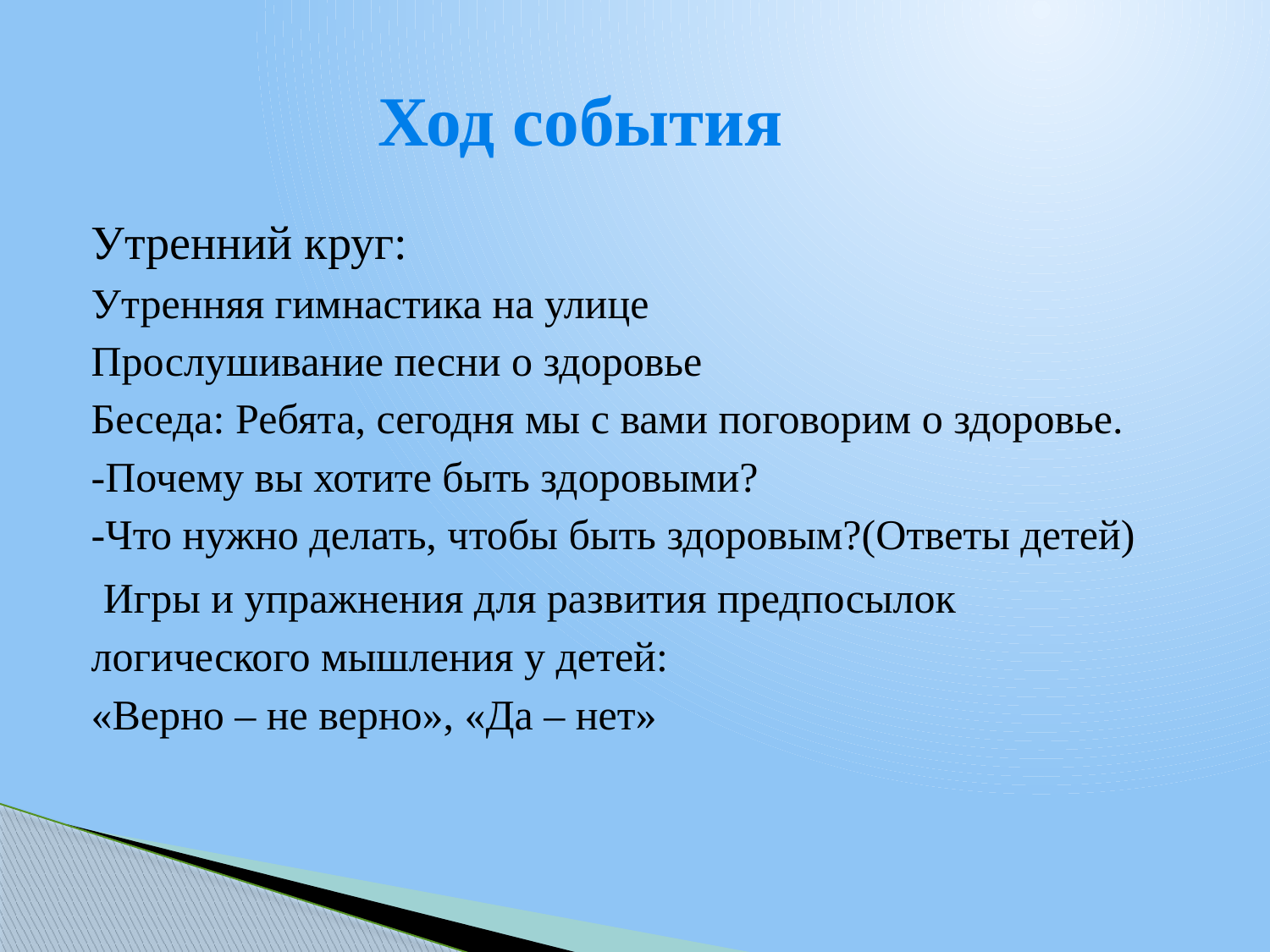

# Ход события
Утренний круг:
Утренняя гимнастика на улице
Прослушивание песни о здоровье
Беседа: Ребята, сегодня мы с вами поговорим о здоровье.
-Почему вы хотите быть здоровыми?
-Что нужно делать, чтобы быть здоровым?(Ответы детей)
 Игры и упражнения для развития предпосылок
логического мышления у детей:
«Верно – не верно», «Да – нет»